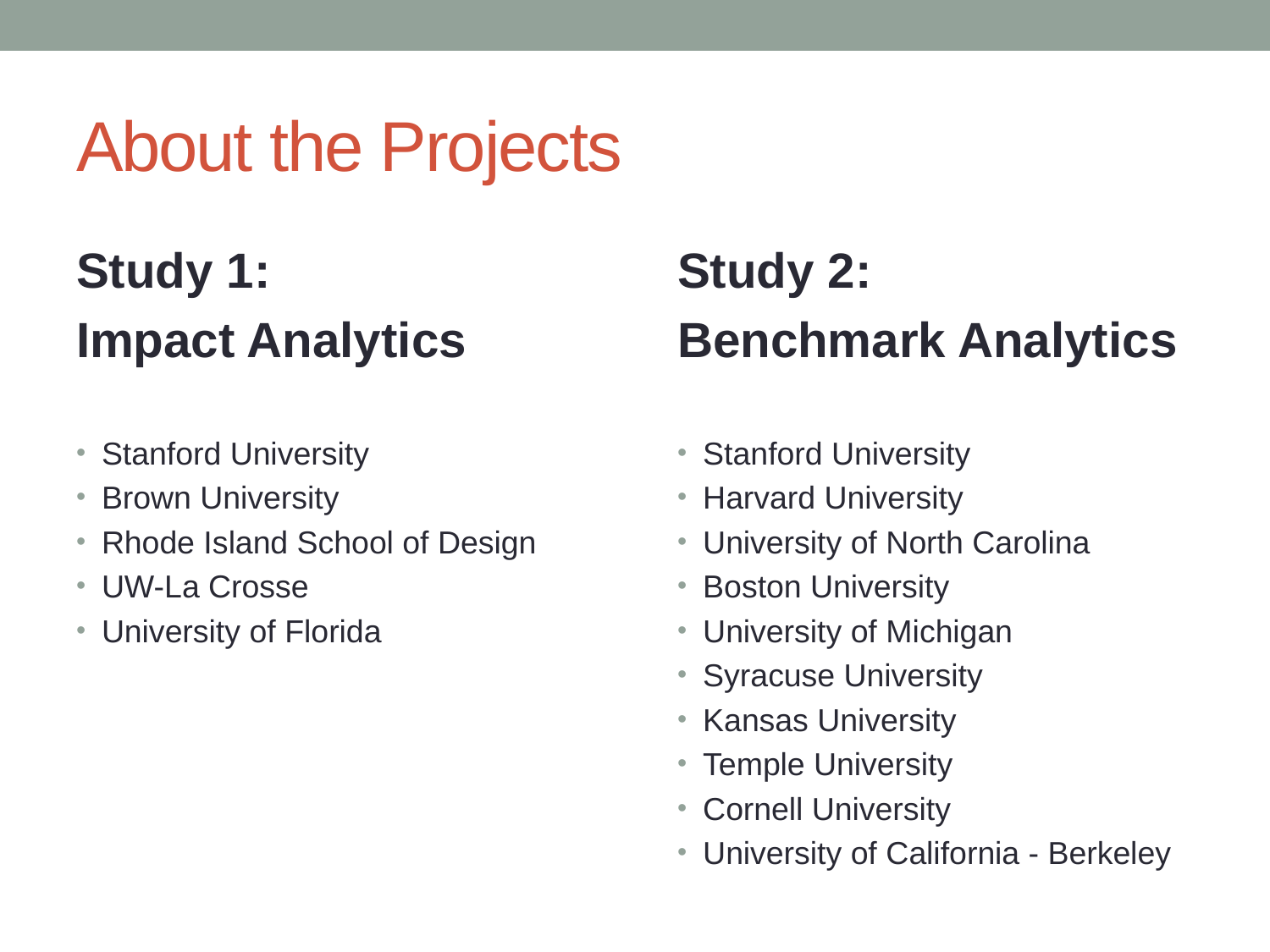

# About the Projects
Study 1:
Impact Analytics

Stanford University
Brown University
Rhode Island School of Design
UW-La Crosse
University of Florida
Study 2:
Benchmark Analytics

Stanford University
Harvard University
University of North Carolina
Boston University
University of Michigan
Syracuse University
Kansas University
Temple University
Cornell University
University of California - Berkeley